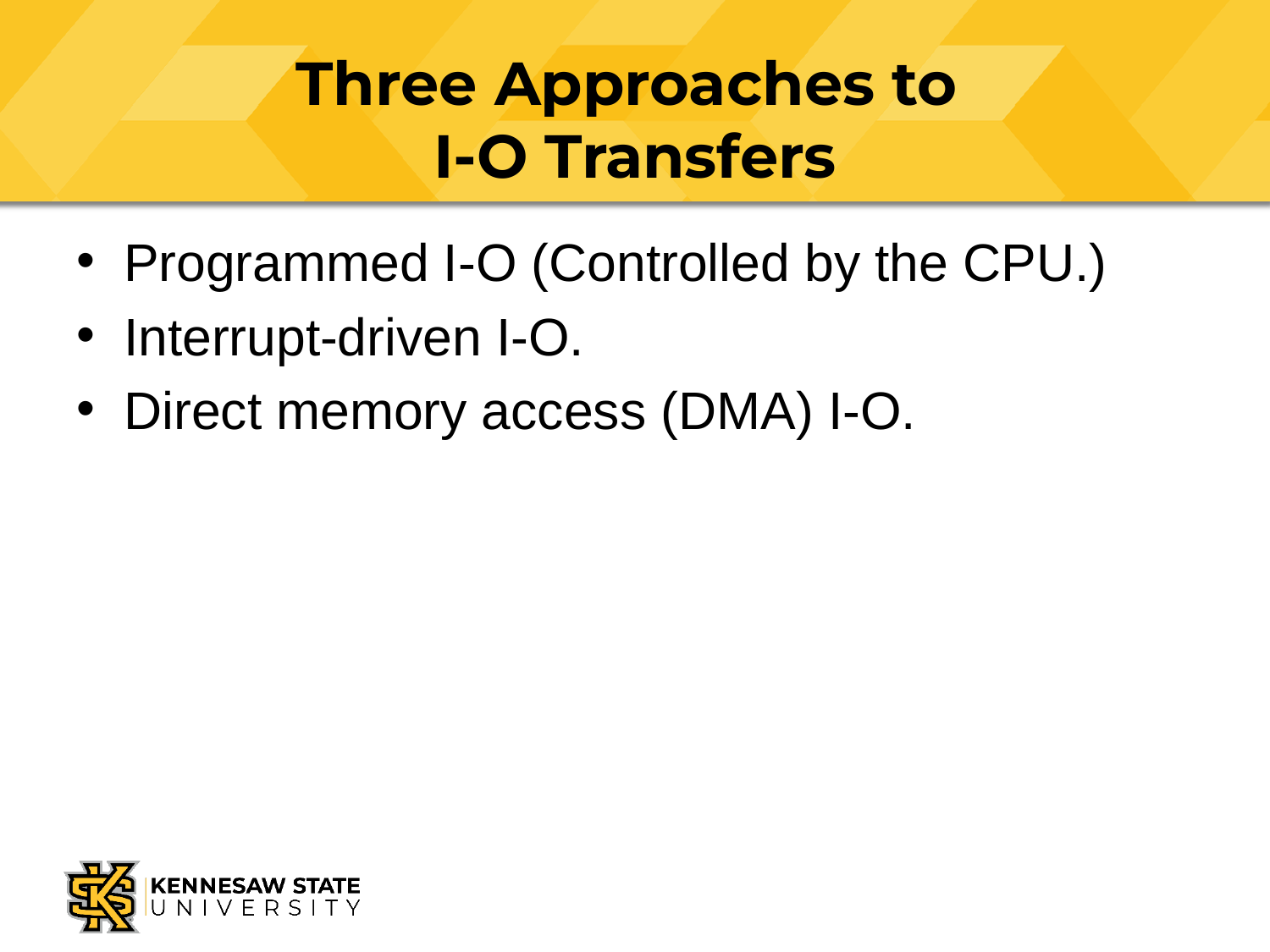

# Three Approaches to I-O Transfers
Programmed I-O (Controlled by the CPU.)
Interrupt-driven I-O.
Direct memory access (DMA) I-O.